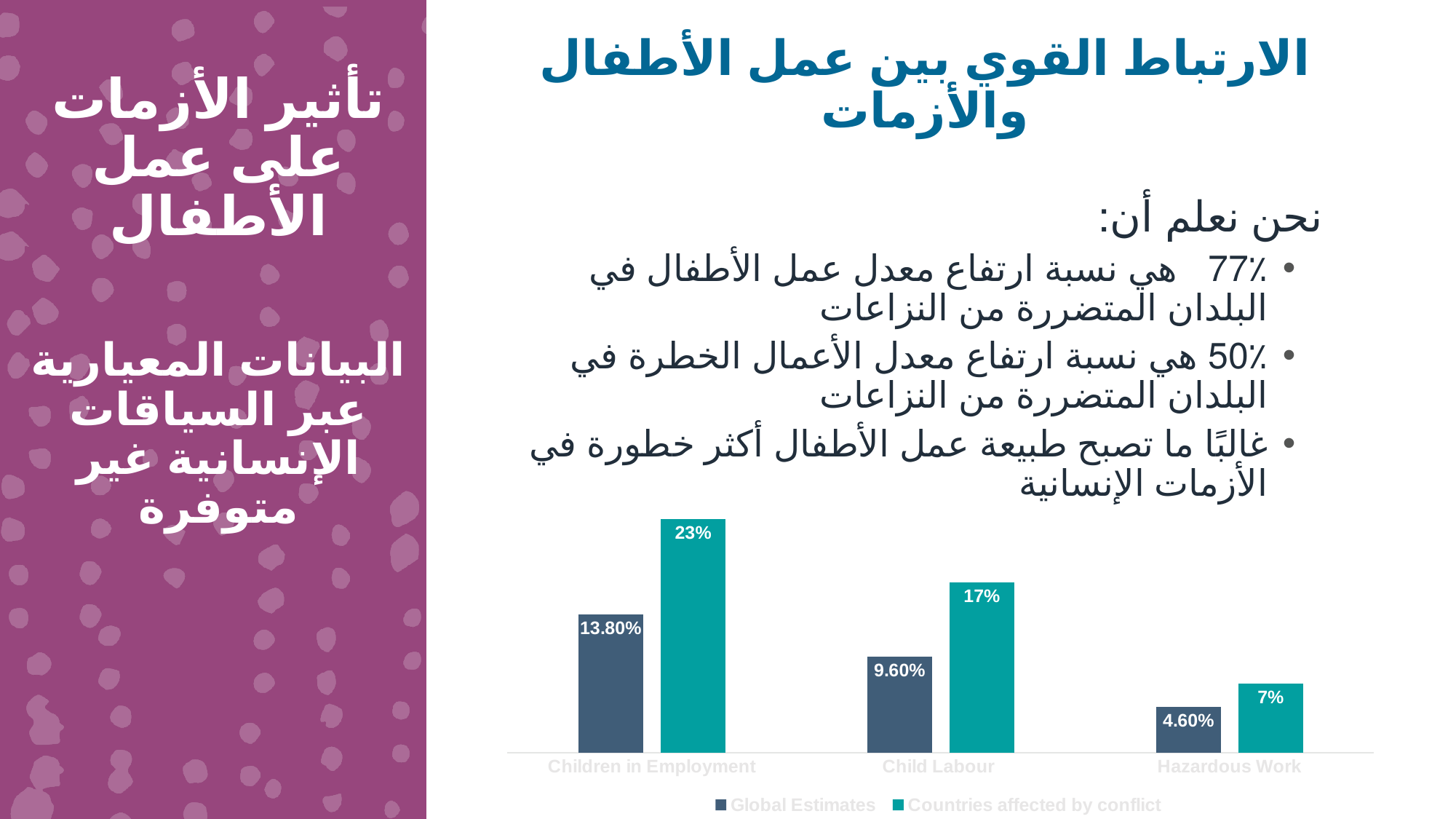

الارتباط القوي بين عمل الأطفال والأزمات
تأثير الأزمات على عمل الأطفال

البيانات المعيارية عبر السياقات الإنسانية غير متوفرة
نحن نعلم أن:
77٪   هي نسبة ارتفاع معدل عمل الأطفال في البلدان المتضررة من النزاعات
50٪ هي نسبة ارتفاع معدل الأعمال الخطرة في البلدان المتضررة من النزاعات
غالبًا ما تصبح طبيعة عمل الأطفال أكثر خطورة في الأزمات الإنسانية

### Chart

| Category | Global Estimates  | Countries affected by conflict  |
|---|---|---|
| Children in Employment | 0.138 | 0.233 |
| Child Labour  | 0.096 | 0.17 |
| Hazardous Work | 0.046 | 0.069 |